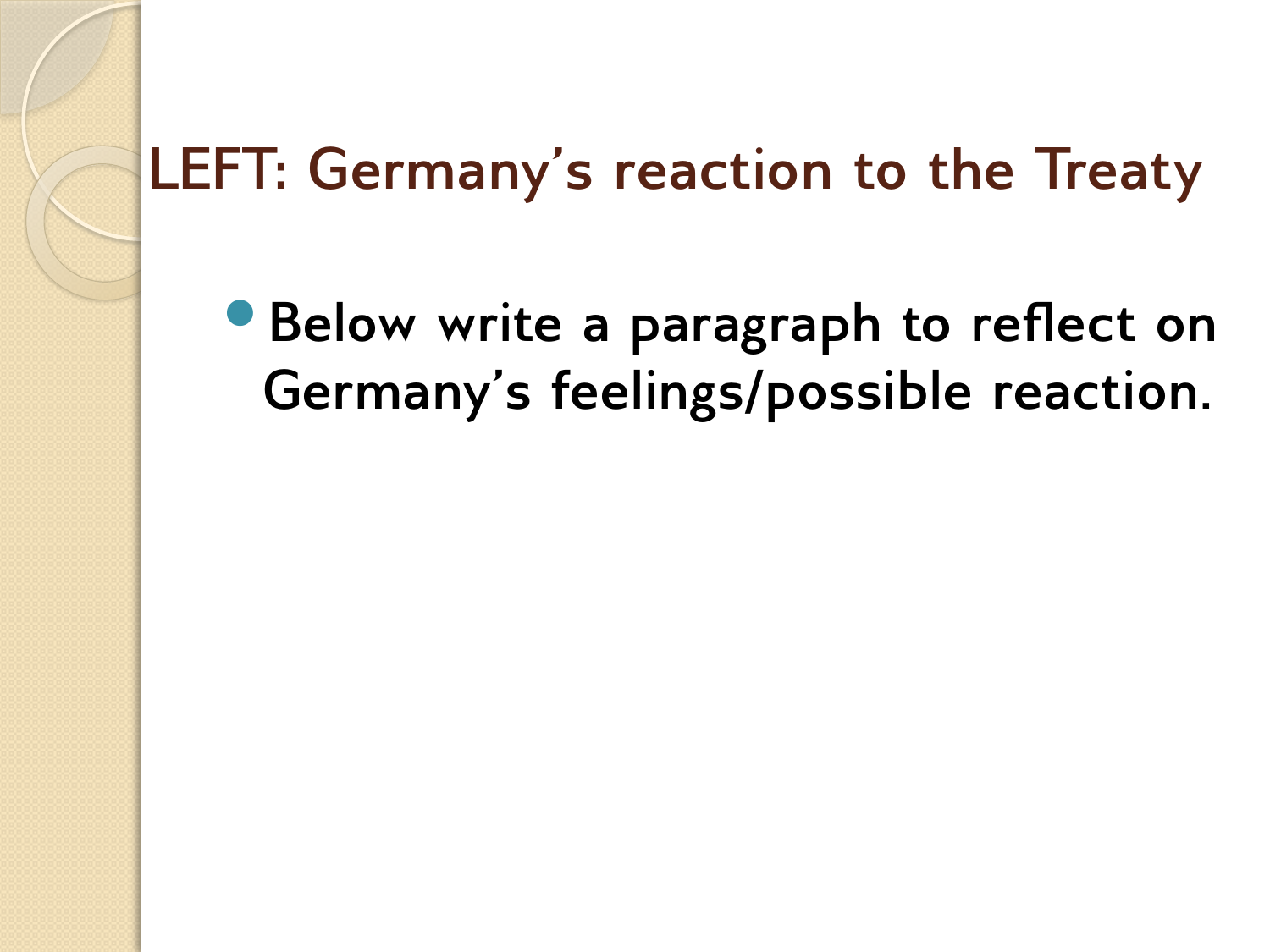

# LEFT: Germany’s reaction to the Treaty

Below write a paragraph to reflect on Germany’s feelings/possible reaction.